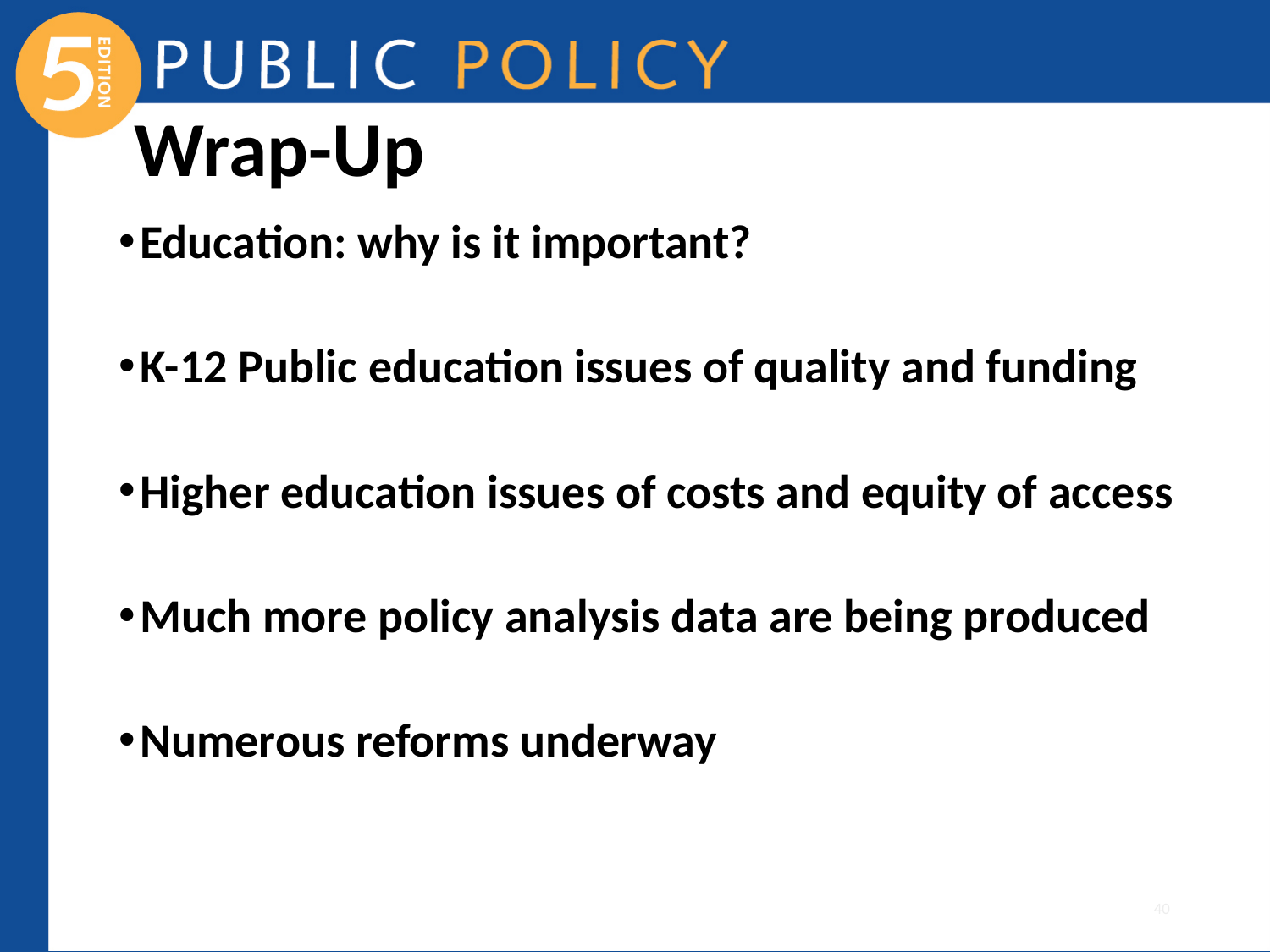

# Wrap-Up
Education: why is it important?

K-12 Public education issues of quality and funding

Higher education issues of costs and equity of access

Much more policy analysis data are being produced

Numerous reforms underway

40